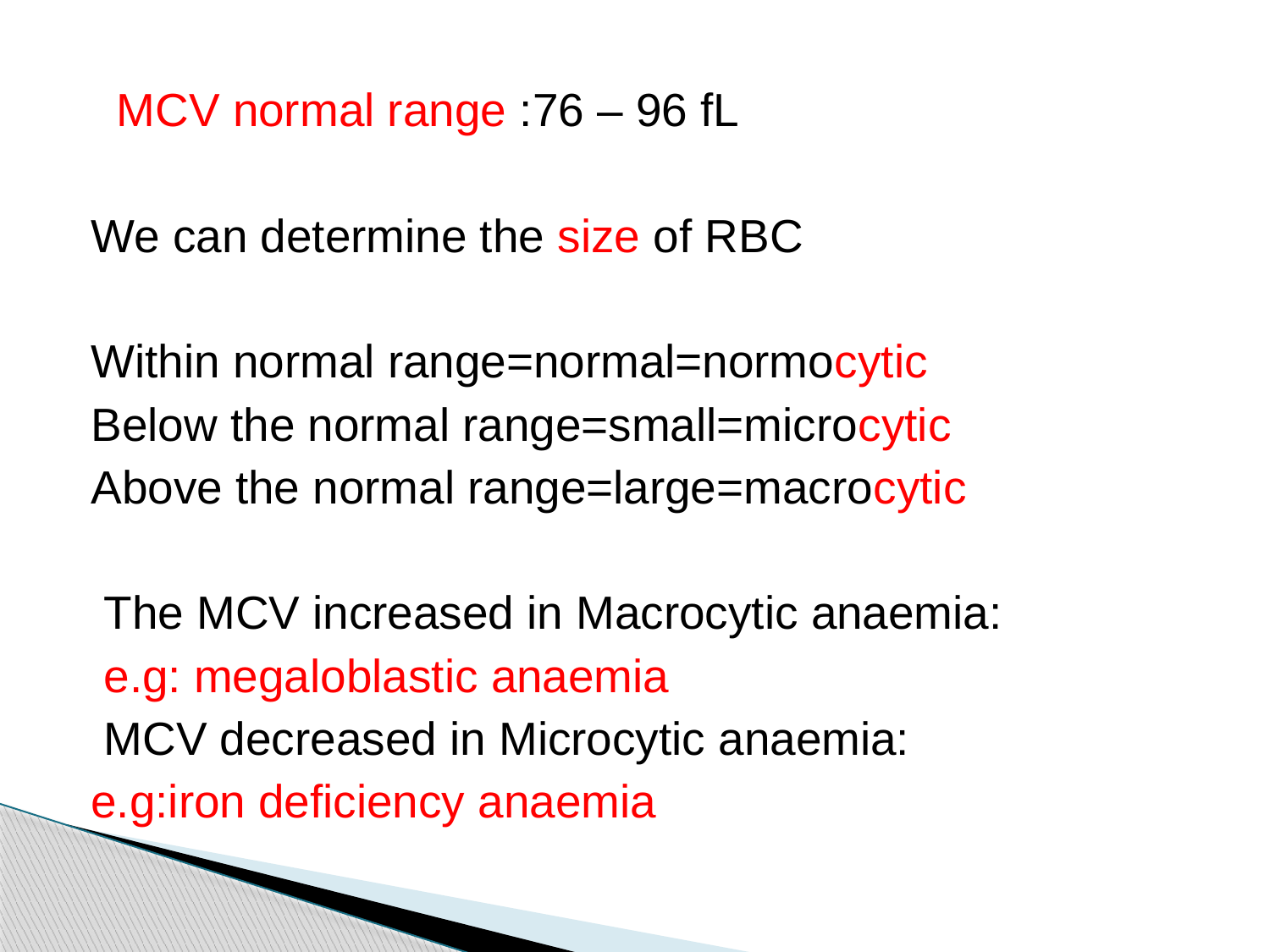

MCV normal range :76 – 96 fL

We can determine the size of RBC

Within normal range=normal=normocytic
Below the normal range=small=microcytic
Above the normal range=large=macrocytic

 The MCV increased in Macrocytic anaemia:
 e.g: megaloblastic anaemia
 MCV decreased in Microcytic anaemia:
e.g:iron deficiency anaemia